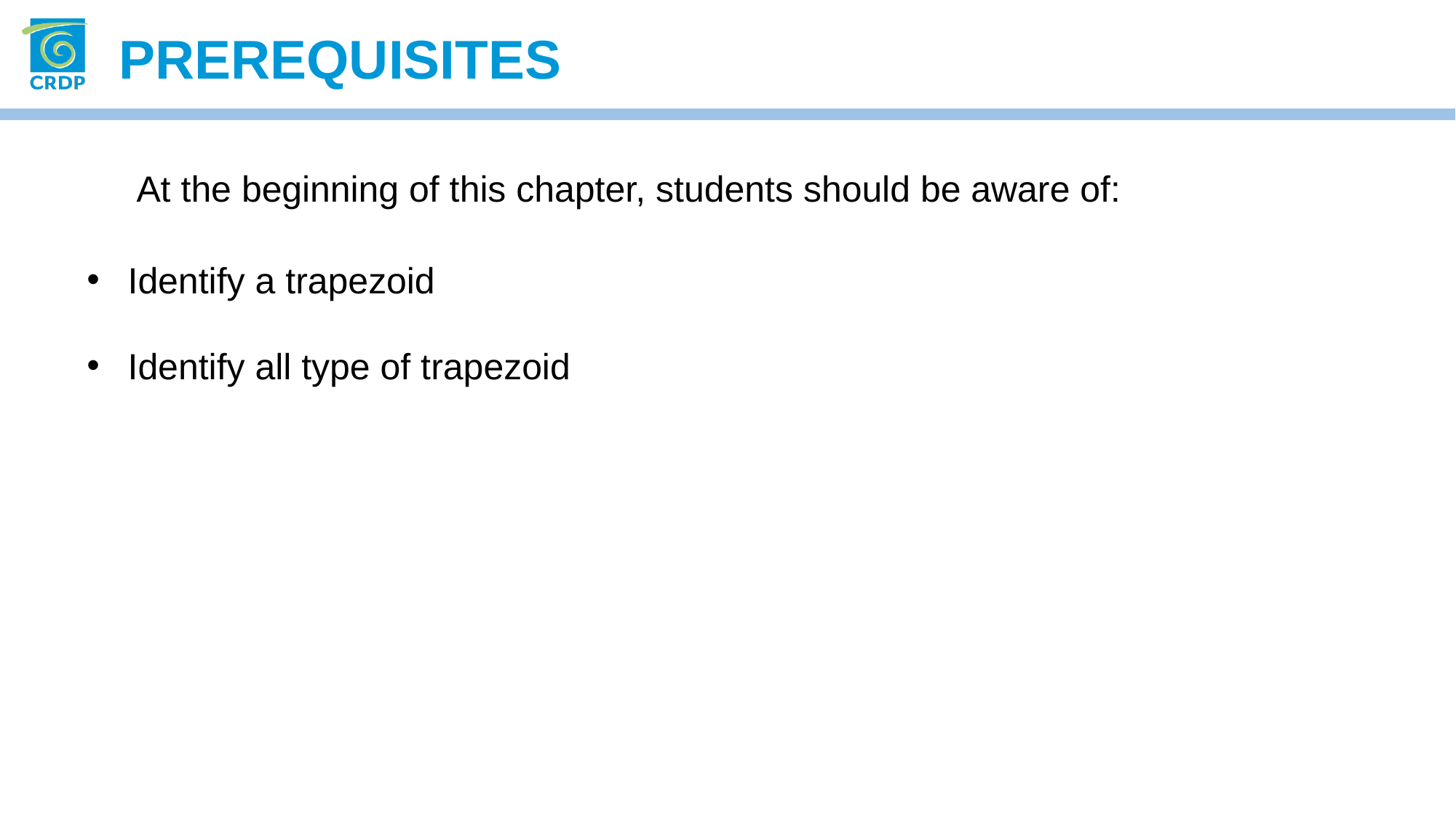

Prerequisites
At the beginning of this chapter, students should be aware of:
Identify a trapezoid
Identify all type of trapezoid